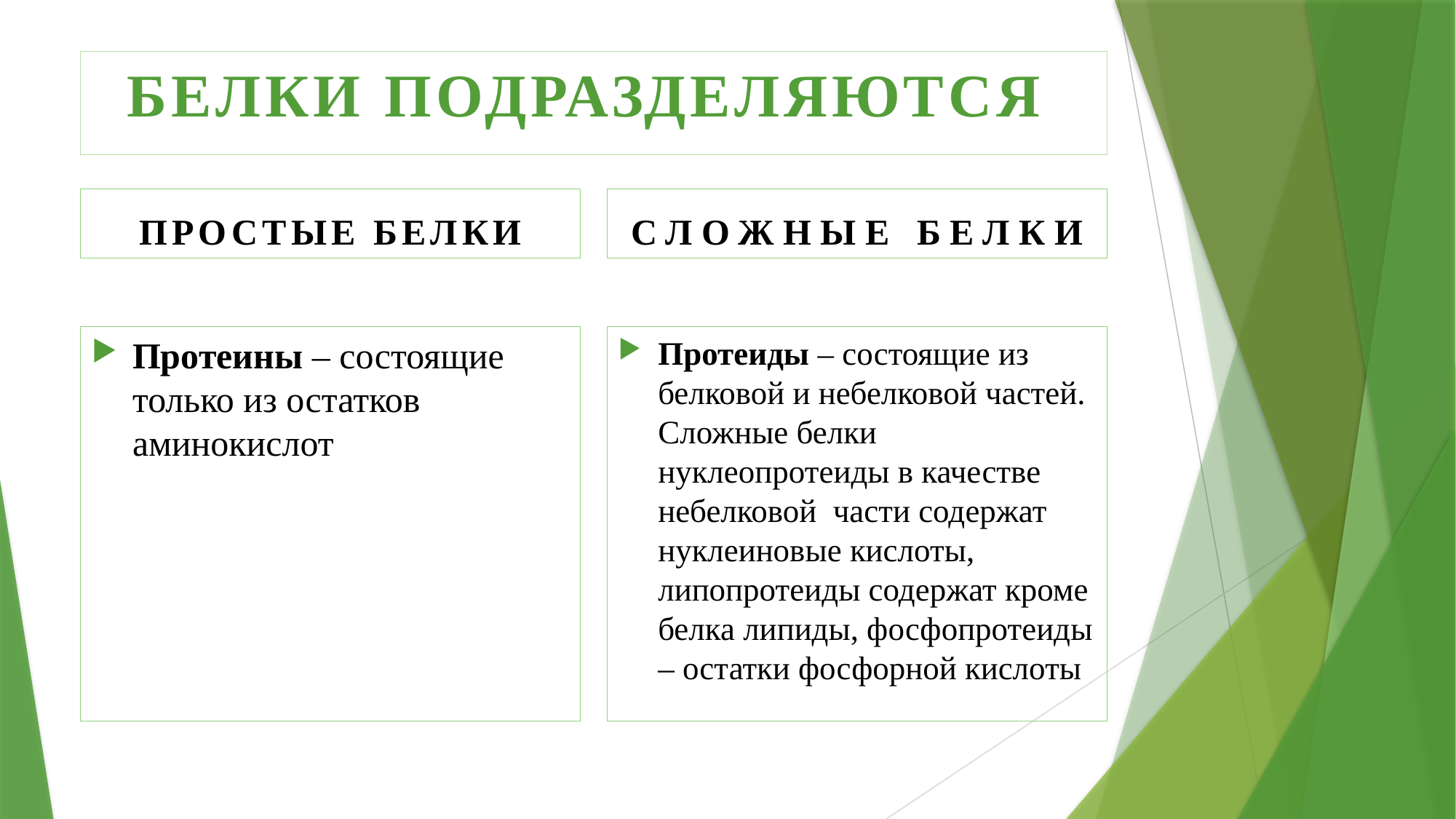

# БЕЛКИ ПОДРАЗДЕЛЯЮТСЯ
ПРОСТЫЕ БЕЛКИ
СЛОЖНЫЕ БЕЛКИ
Протеины – состоящие только из остатков аминокислот
Протеиды – состоящие из белковой и небелковой частей. Сложные белки нуклеопротеиды в качестве небелковой  части содержат нуклеиновые кислоты, липопротеиды содержат кроме белка липиды, фосфопротеиды – остатки фосфорной кислоты